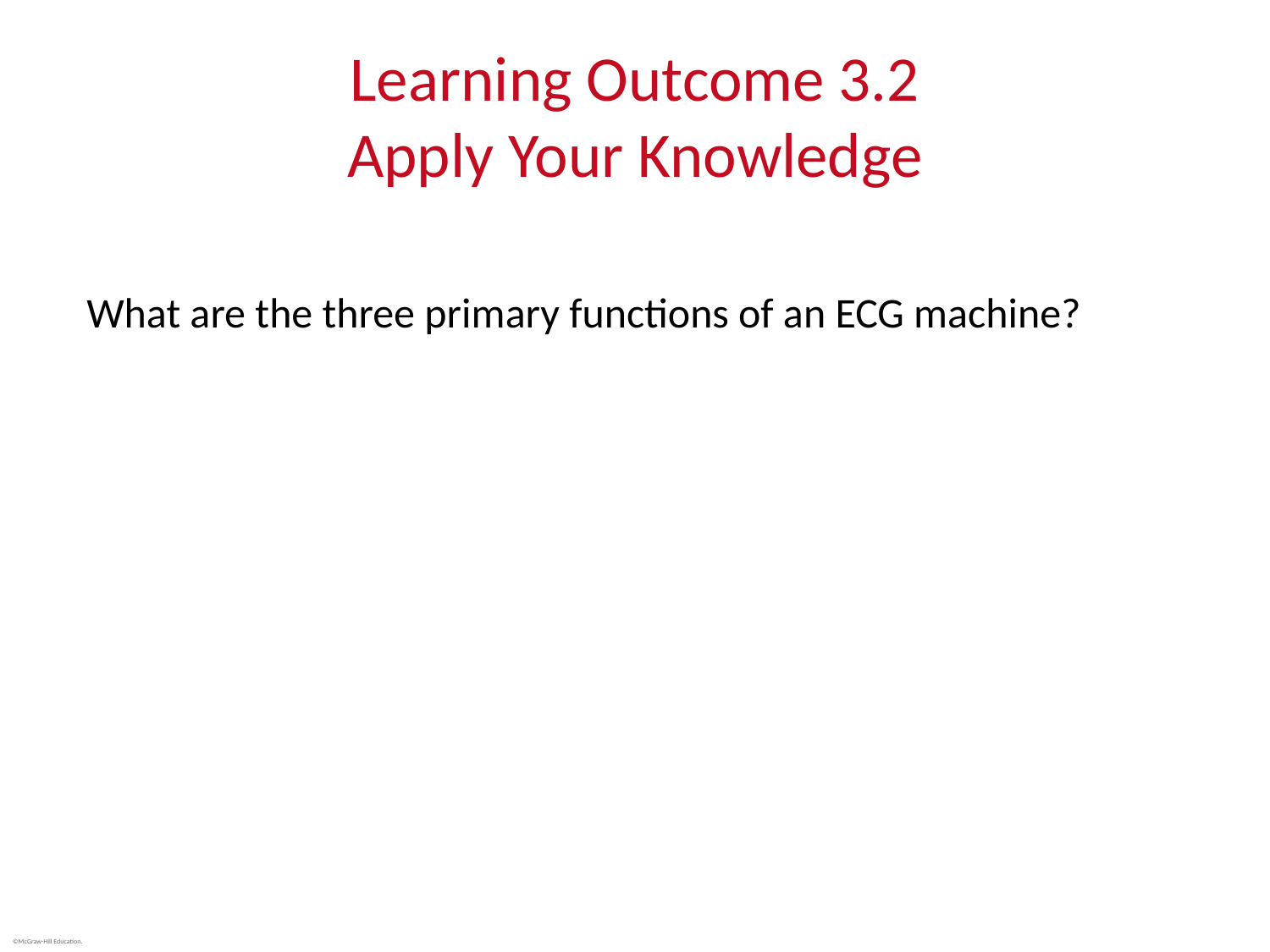

# Learning Outcome 3.2 Apply Your Knowledge
What are the three primary functions of an ECG machine?